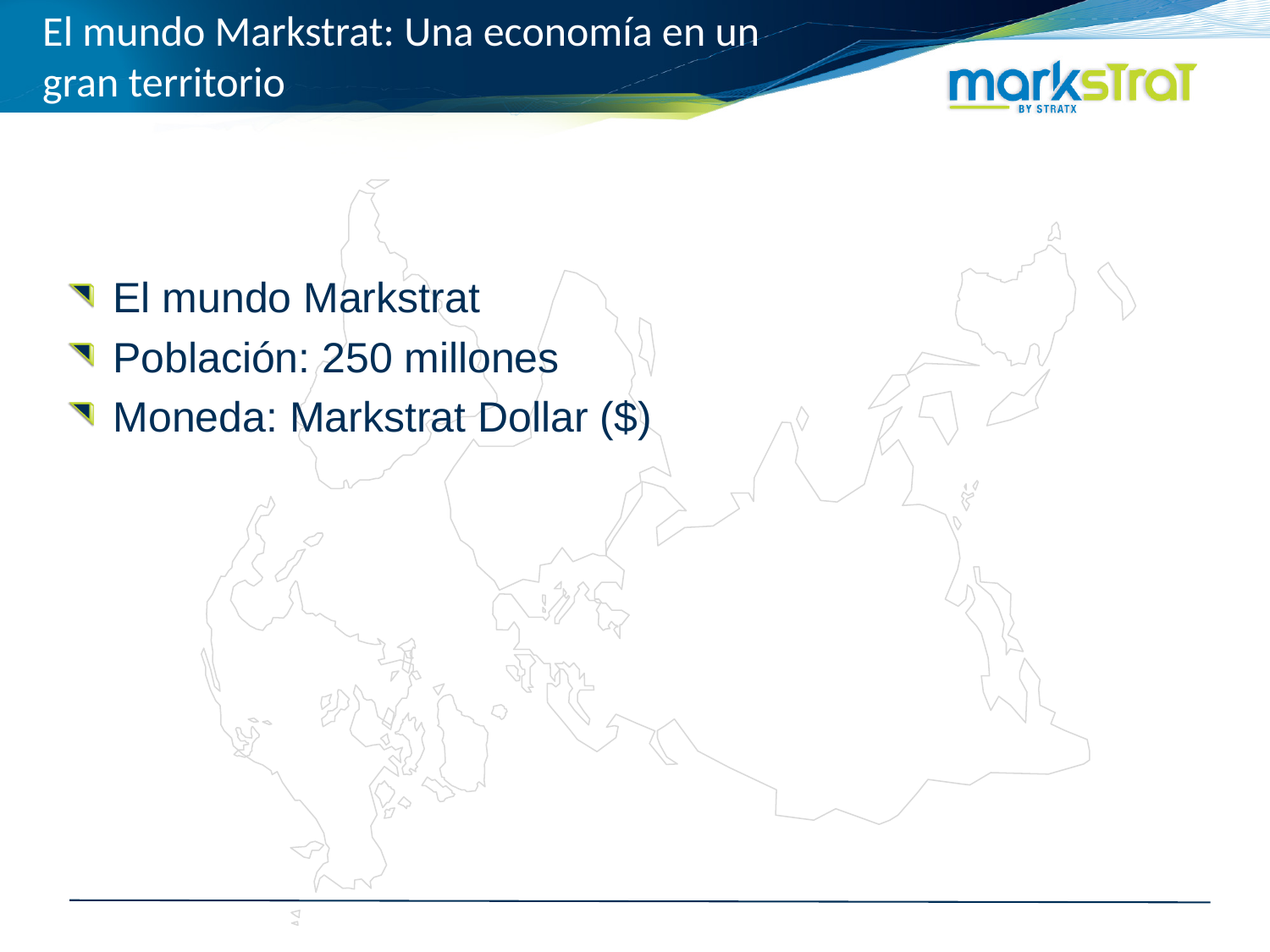

# El mundo Markstrat: Una economía en un gran territorio

El mundo Markstrat
Población: 250 millones
Moneda: Markstrat Dollar ($)